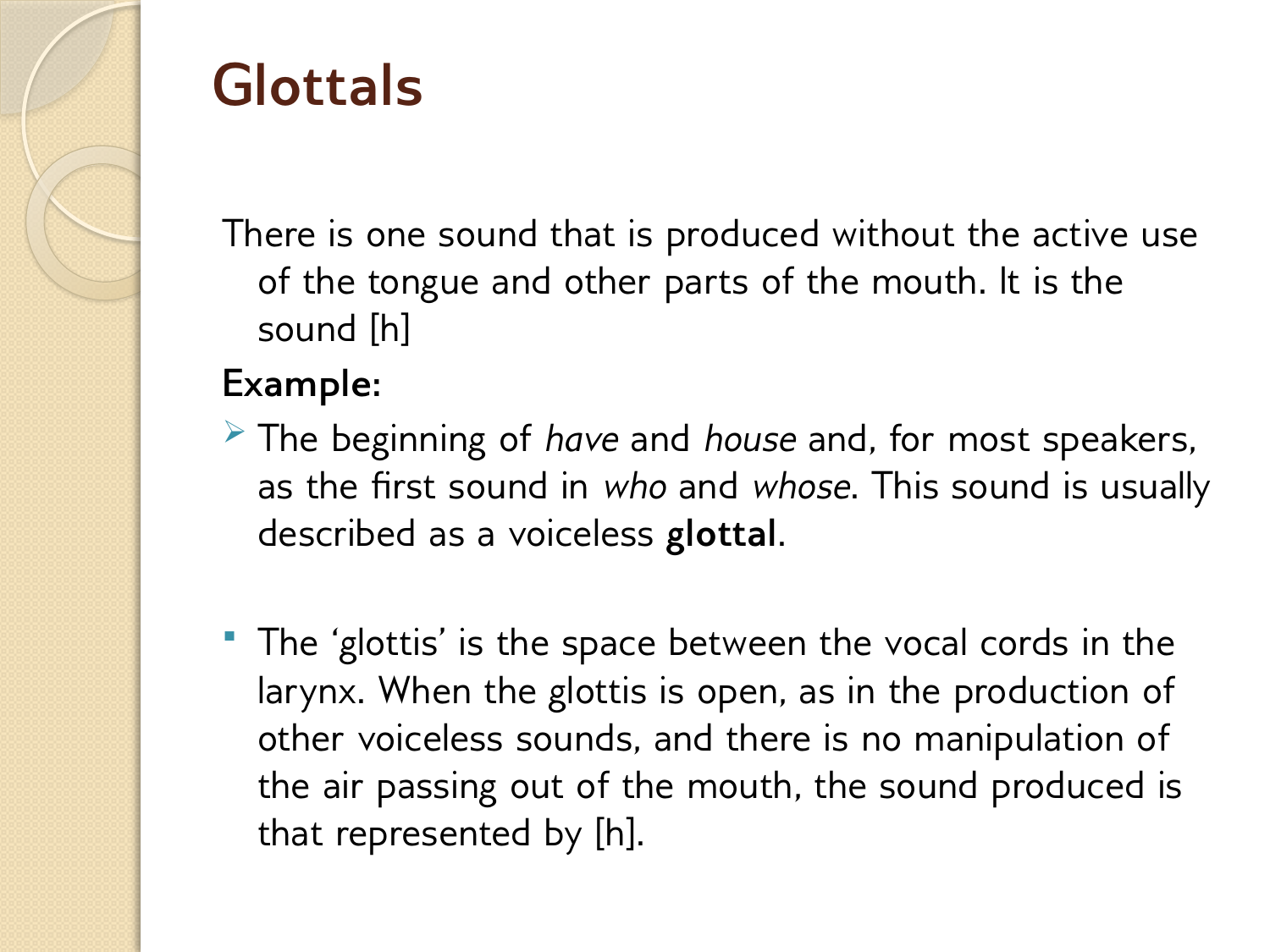

# Glottals
There is one sound that is produced without the active use of the tongue and other parts of the mouth. It is the sound [h]
Example:
The beginning of have and house and, for most speakers, as the first sound in who and whose. This sound is usually described as a voiceless glottal.

The ‘glottis’ is the space between the vocal cords in the larynx. When the glottis is open, as in the production of other voiceless sounds, and there is no manipulation of the air passing out of the mouth, the sound produced is that represented by [h].